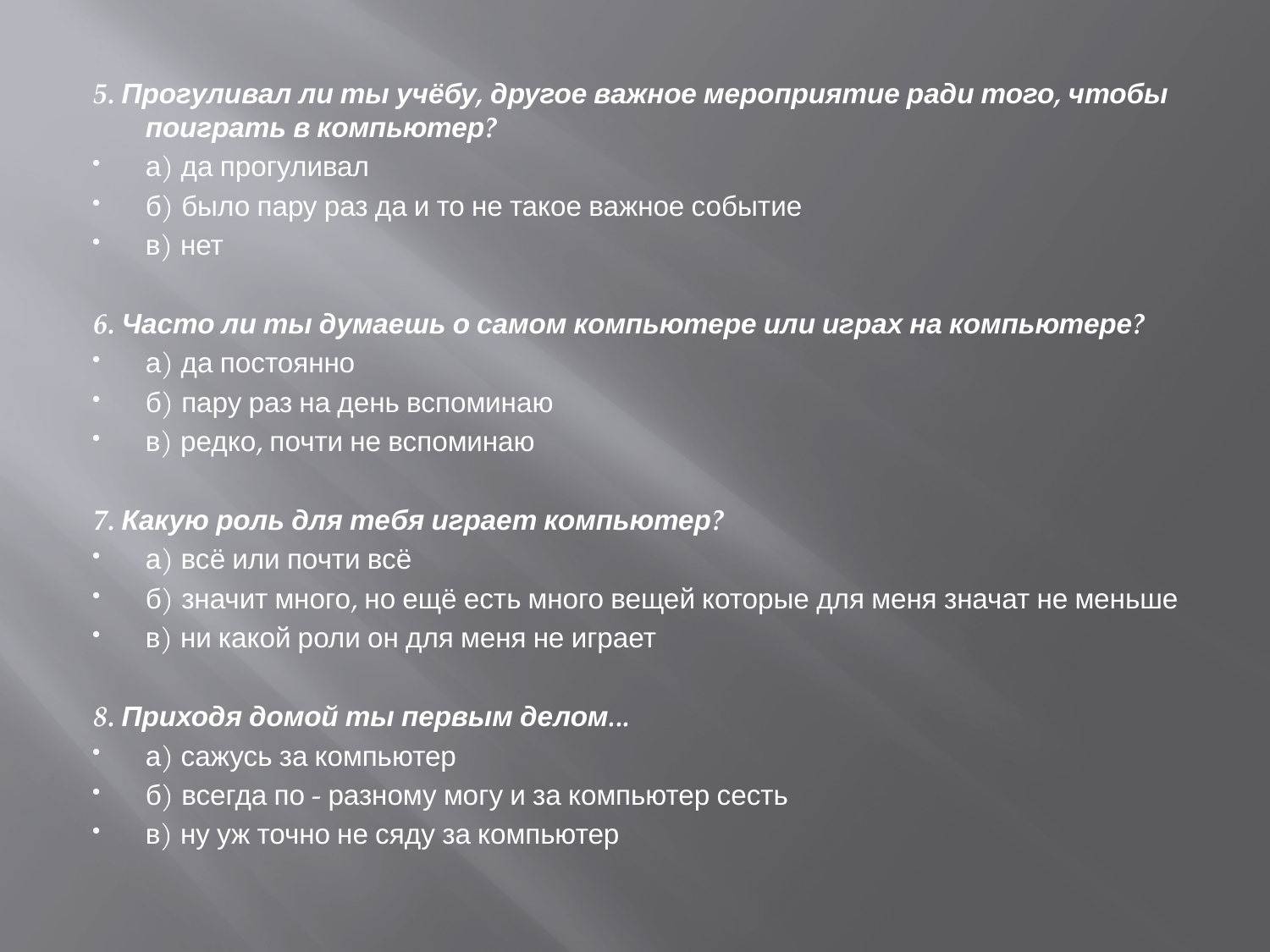

5. Прогуливал ли ты учёбу, другое важное мероприятие ради того, чтобы поиграть в компьютер?
а) да прогуливал
б) было пару раз да и то не такое важное событие
в) нет

6. Часто ли ты думаешь о самом компьютере или играх на компьютере?
а) да постоянно
б) пару раз на день вспоминаю
в) редко, почти не вспоминаю

7. Какую роль для тебя играет компьютер?
а) всё или почти всё
б) значит много, но ещё есть много вещей которые для меня значат не меньше
в) ни какой роли он для меня не играет

8. Приходя домой ты первым делом...
а) сажусь за компьютер
б) всегда по - разному могу и за компьютер сесть
в) ну уж точно не сяду за компьютер